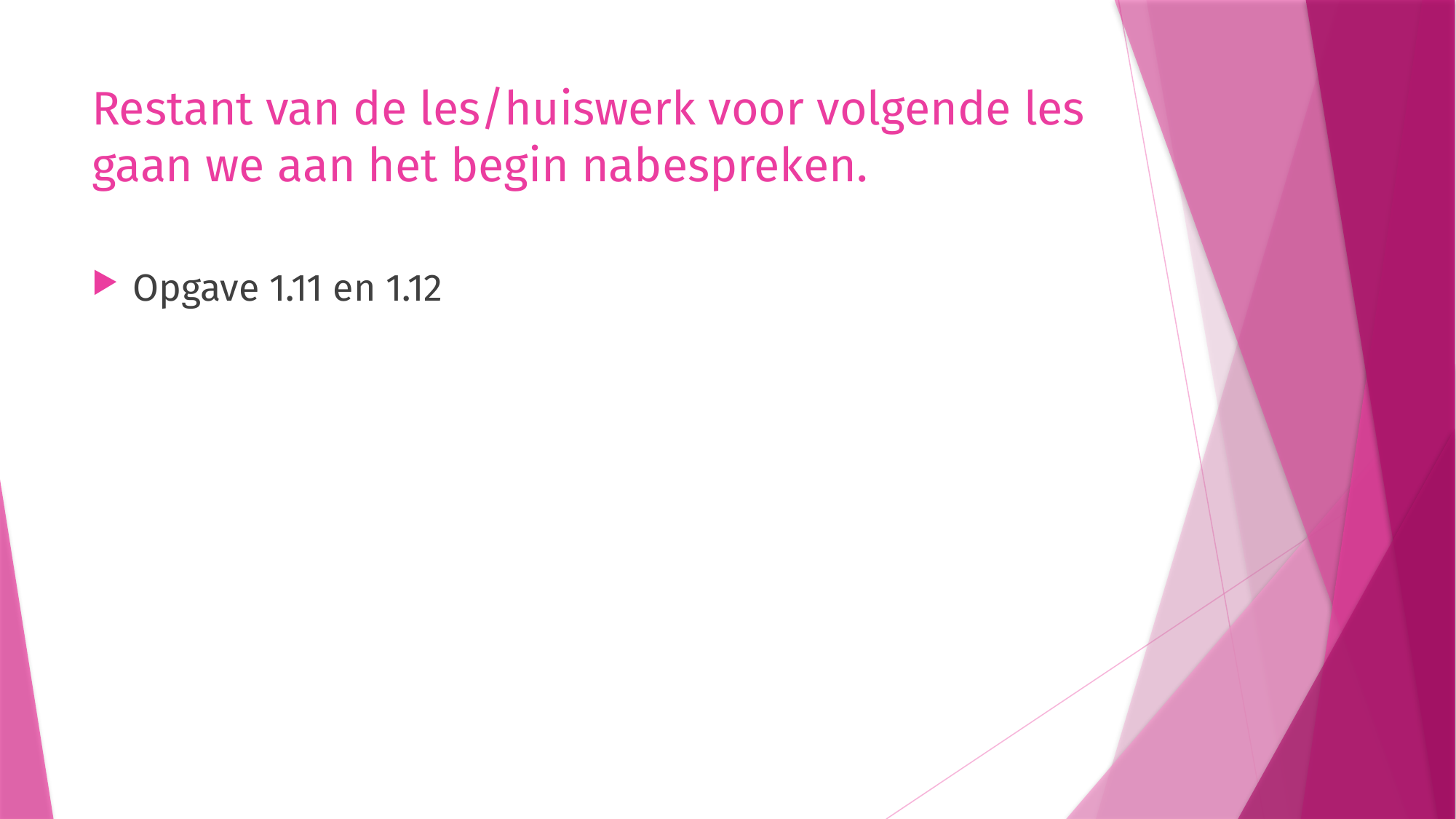

# Restant van de les/huiswerk voor volgende les gaan we aan het begin nabespreken.
Opgave 1.11 en 1.12